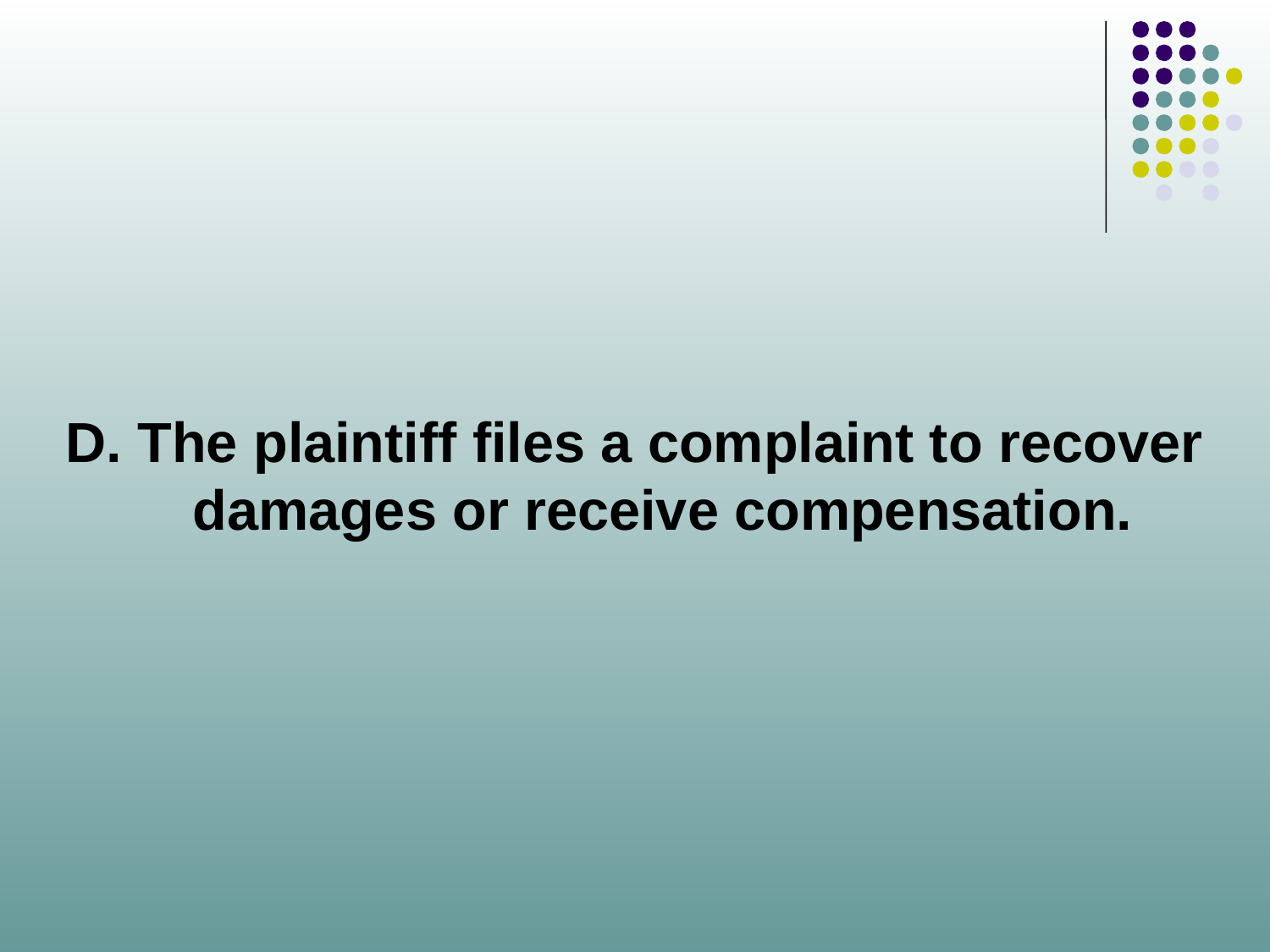

# D. The plaintiff files a complaint to recover 	damages or receive compensation.